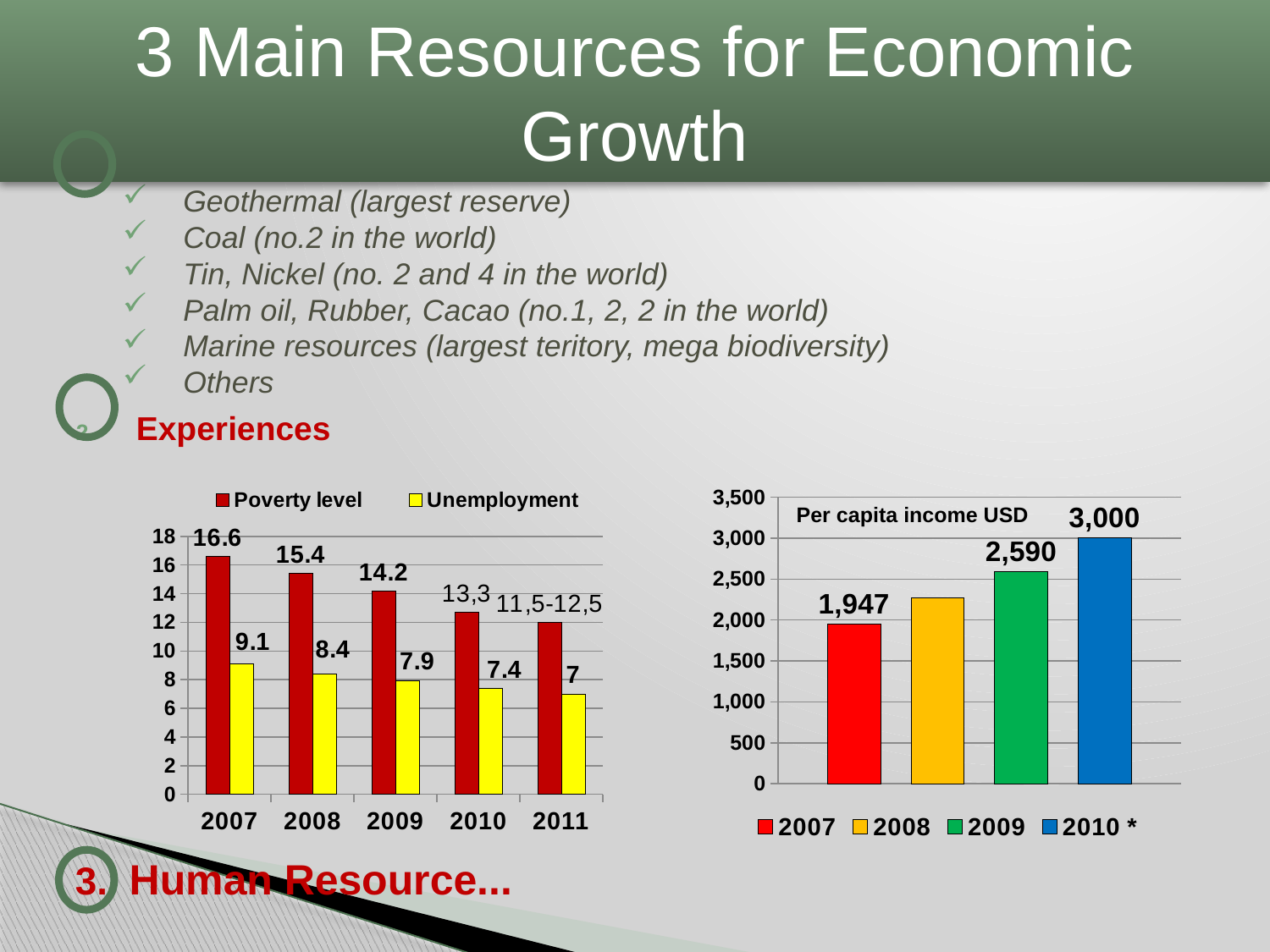

3 Main Resources for Economic Growth

Natural Resources
Geothermal (largest reserve)
Coal (no.2 in the world)
Tin, Nickel (no. 2 and 4 in the world)
Palm oil, Rubber, Cacao (no.1, 2, 2 in the world)
Marine resources (largest teritory, mega biodiversity)
Others
Experiences

### Chart

| Category | Poverty level | Unemployment |
|---|---|---|
| 2007 | 16.6 | 9.1 |
| 2008 | 15.4 | 8.4 |
| 2009 | 14.2 | 7.9 |
| 2010 | 12.7 | 7.4 |
| 2011 | 12.0 | 7.0 |

### Chart

| Category | 2007 | 2008 | 2009 | 2010 * |
|---|---|---|---|---|
| Pendapatan Perkapita | 1947.0 | 2271.0 | 2590.0 | 3000.0 |
Per capita income USD
3.  Human Resource...